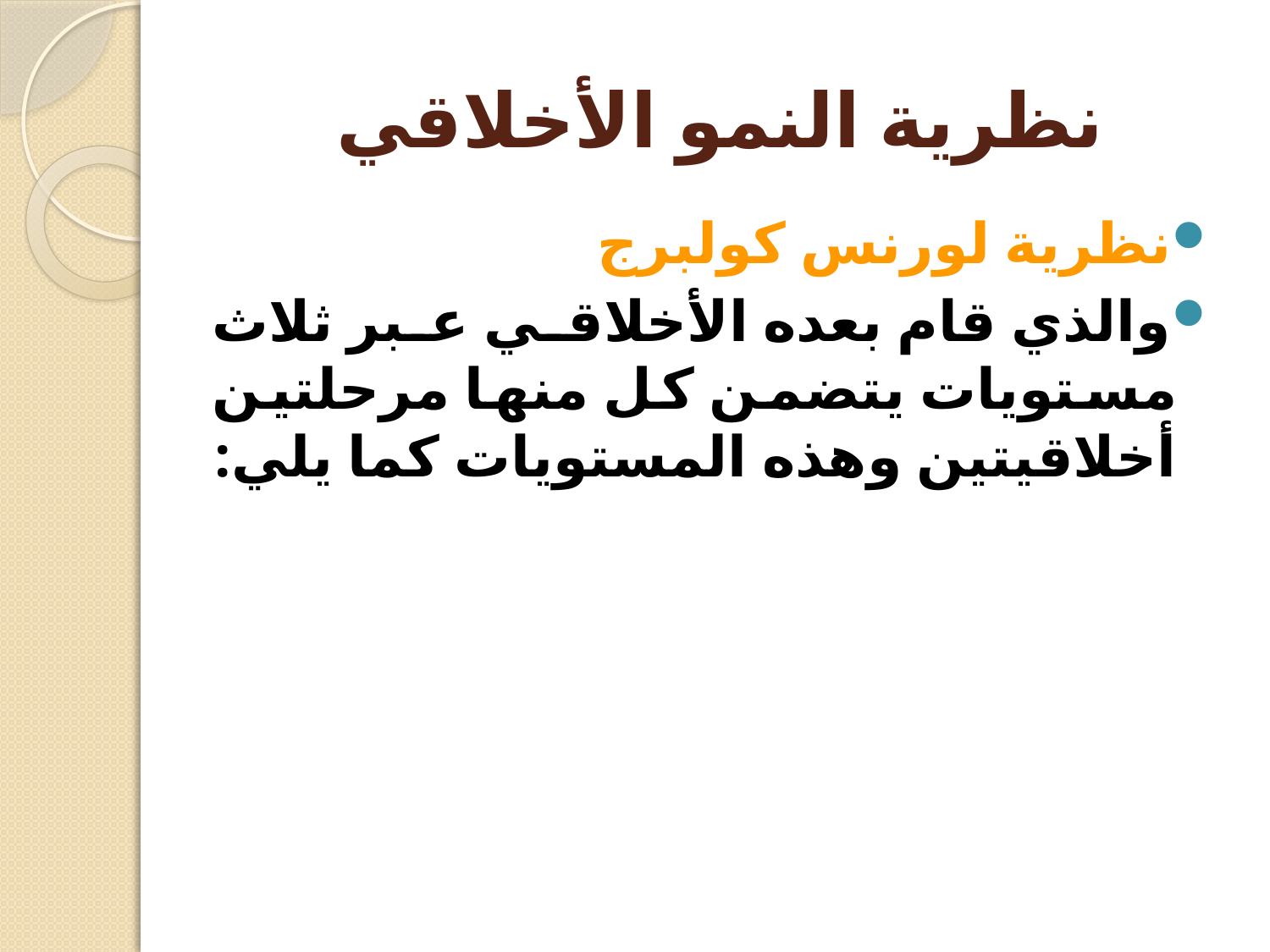

# نظرية النمو الأخلاقي
نظرية لورنس كولبرج
والذي قام بعده الأخلاقي عبر ثلاث مستويات يتضمن كل منها مرحلتين أخلاقيتين وهذه المستويات كما يلي: